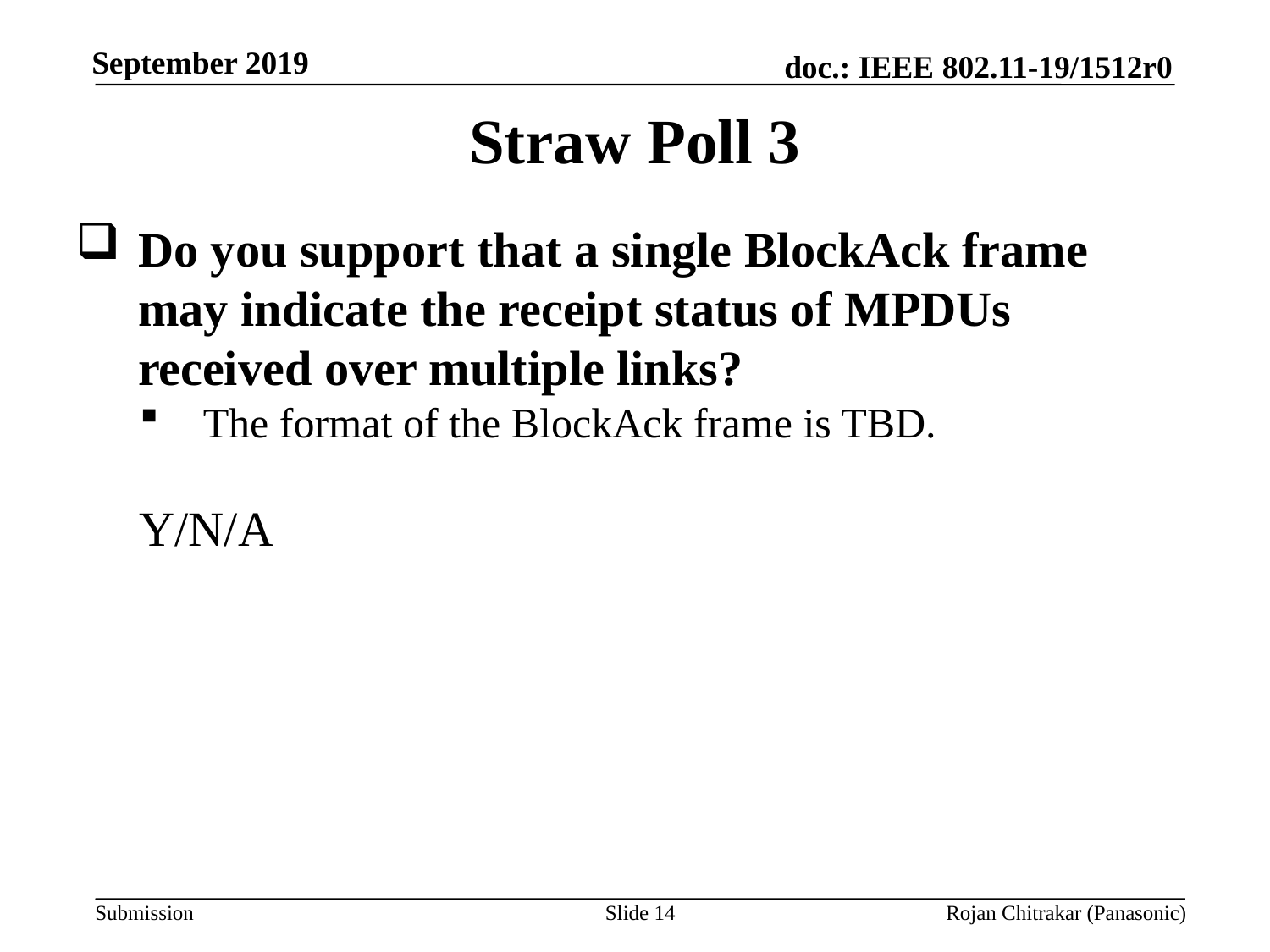

Straw Poll 3
Do you support that a single BlockAck frame may indicate the receipt status of MPDUs received over multiple links?
The format of the BlockAck frame is TBD.

Y/N/A
Slide 14
Rojan Chitrakar (Panasonic)